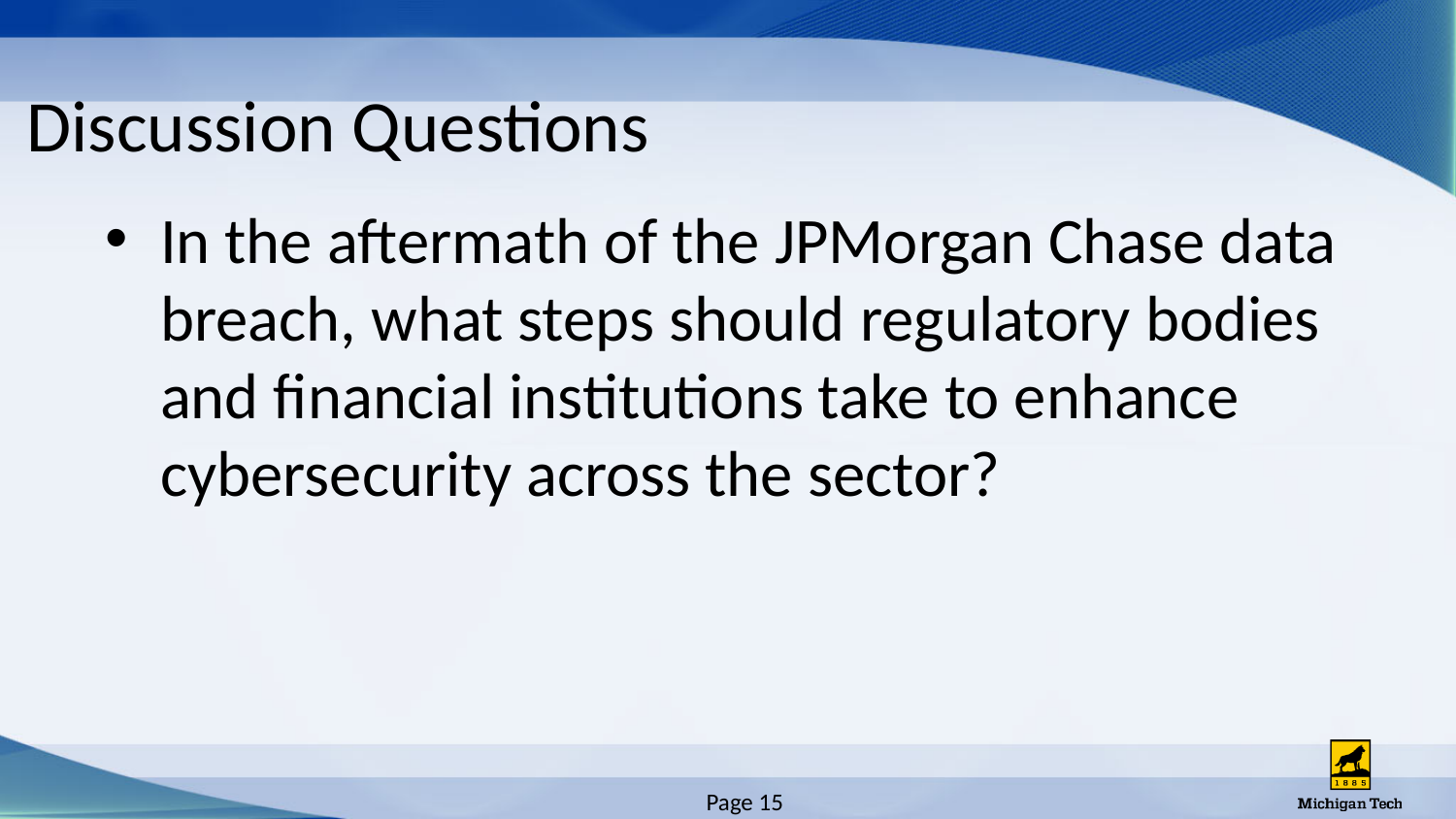

# Discussion Questions
In the aftermath of the JPMorgan Chase data breach, what steps should regulatory bodies and financial institutions take to enhance cybersecurity across the sector?